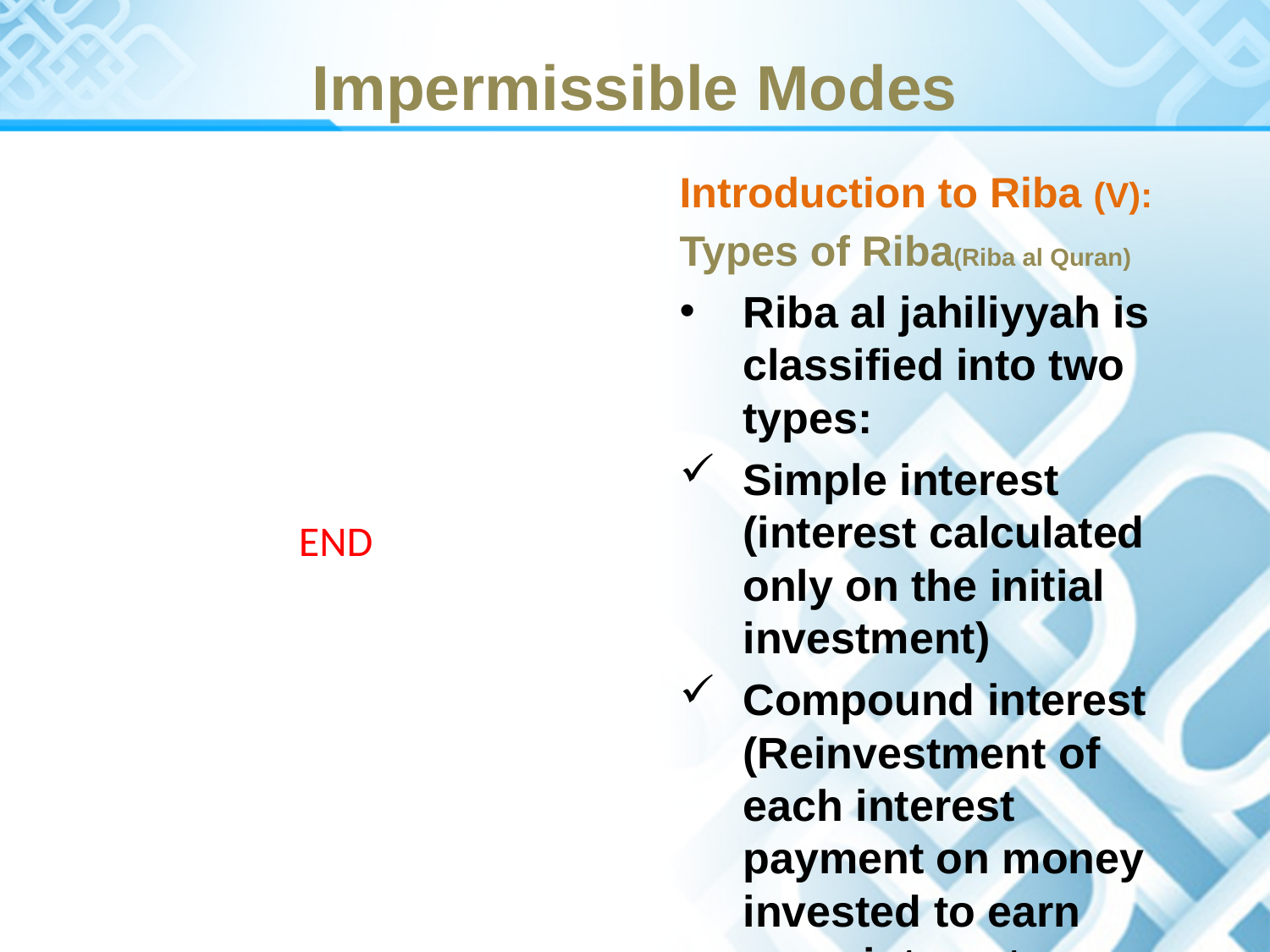

Impermissible Modes
Introduction to Riba (V):
Types of Riba(Riba al Quran)
Riba al jahiliyyah is classified into two types:
Simple interest (interest calculated only on the initial investment)
Compound interest (Reinvestment of each interest payment on money invested to earn more interest.
END